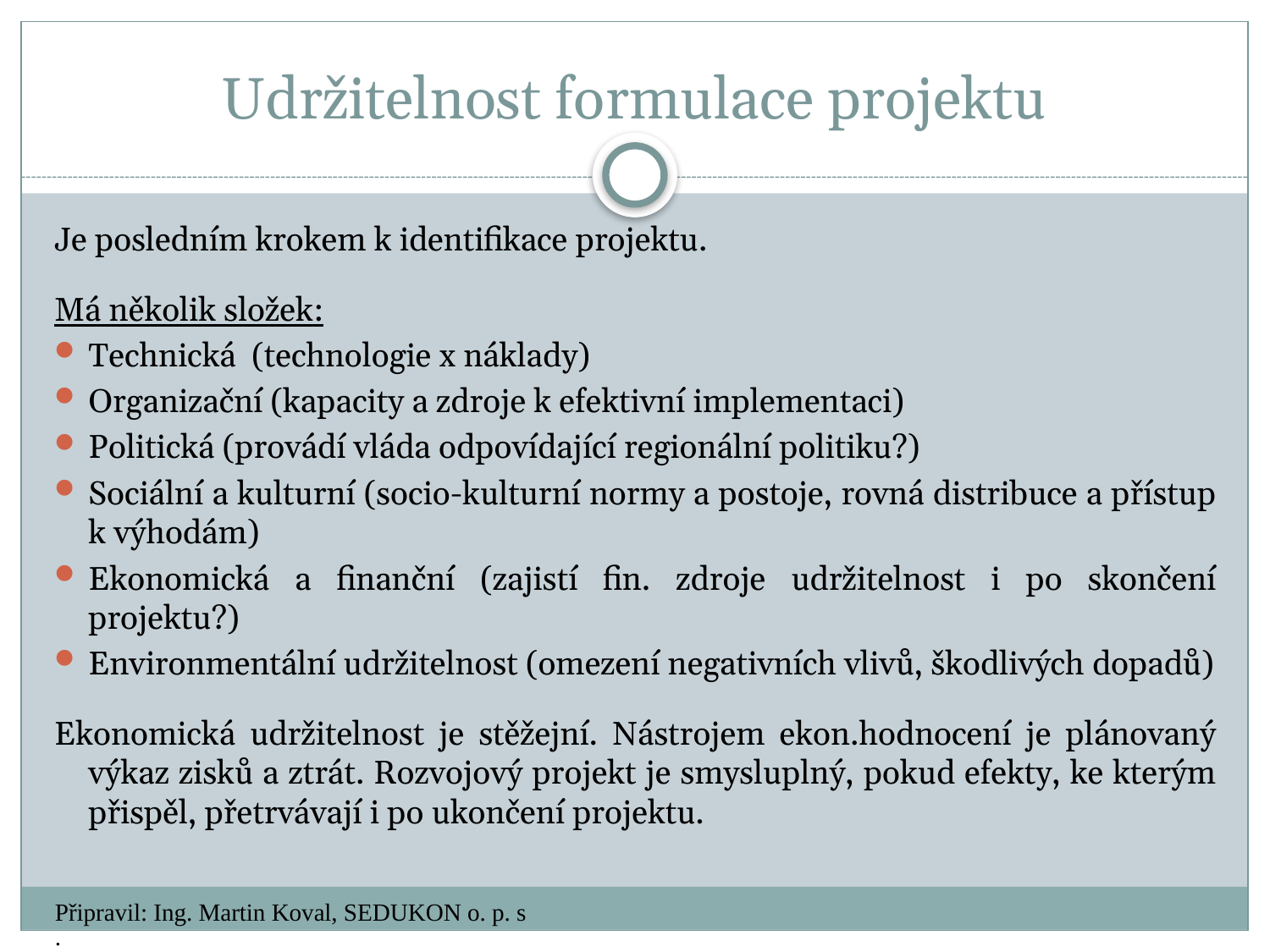

# Udržitelnost formulace projektu
Je posledním krokem k identifikace projektu.

Má několik složek:
Technická  (technologie x náklady)
Organizační (kapacity a zdroje k efektivní implementaci)
Politická (provádí vláda odpovídající regionální politiku?)
Sociální a kulturní (socio-kulturní normy a postoje, rovná distribuce a přístup k výhodám)
Ekonomická a finanční (zajistí fin. zdroje udržitelnost i po skončení projektu?)
Environmentální udržitelnost (omezení negativních vlivů, škodlivých dopadů)

Ekonomická udržitelnost je stěžejní. Nástrojem ekon.hodnocení je plánovaný výkaz zisků a ztrát. Rozvojový projekt je smysluplný, pokud efekty, ke kterým přispěl, přetrvávají i po ukončení projektu.

Připravil: Ing. Martin Koval, SEDUKON o. p. s.